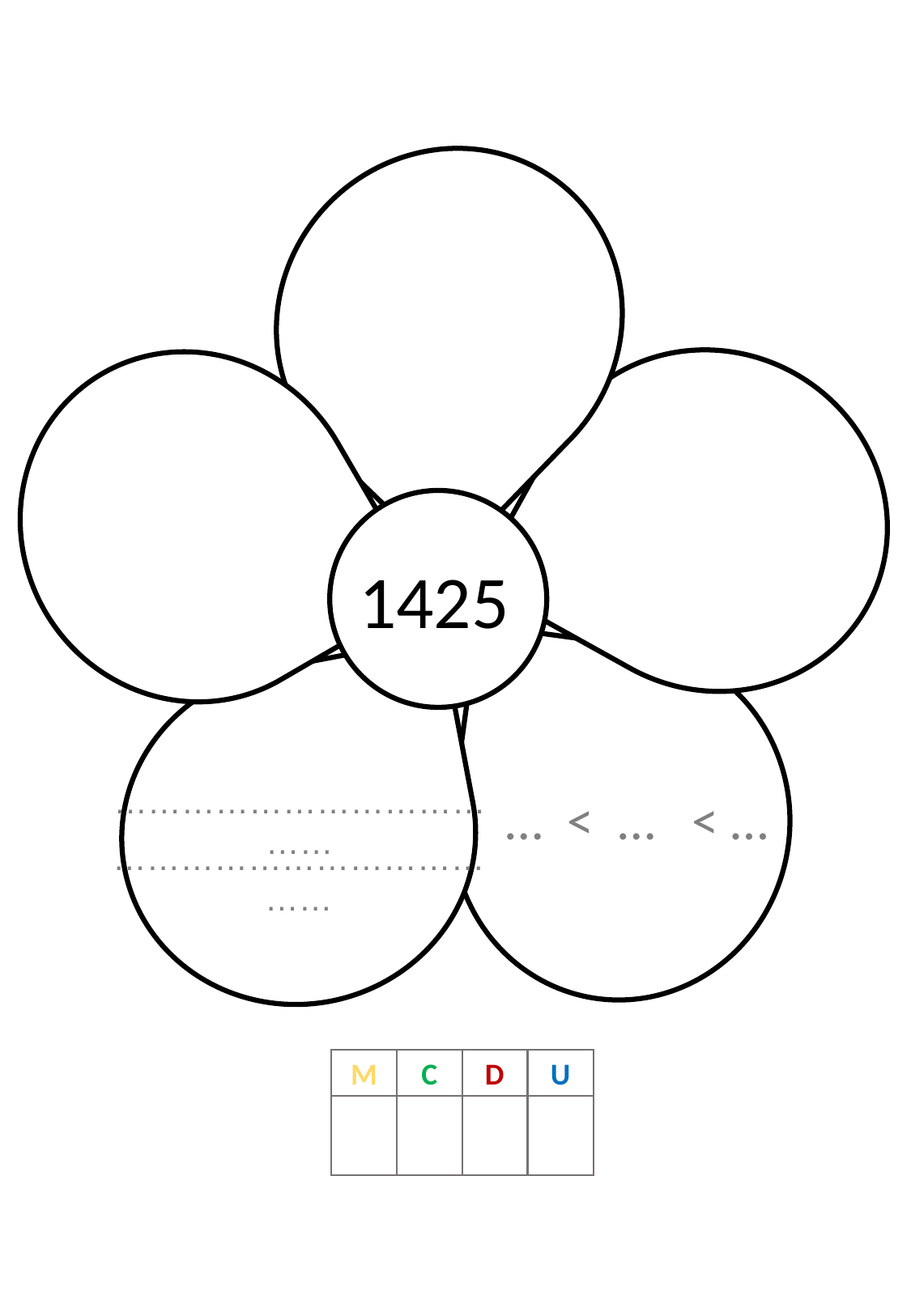

1425
…………………………………
…  <  …   < …
…………………………………
M
C
D
U